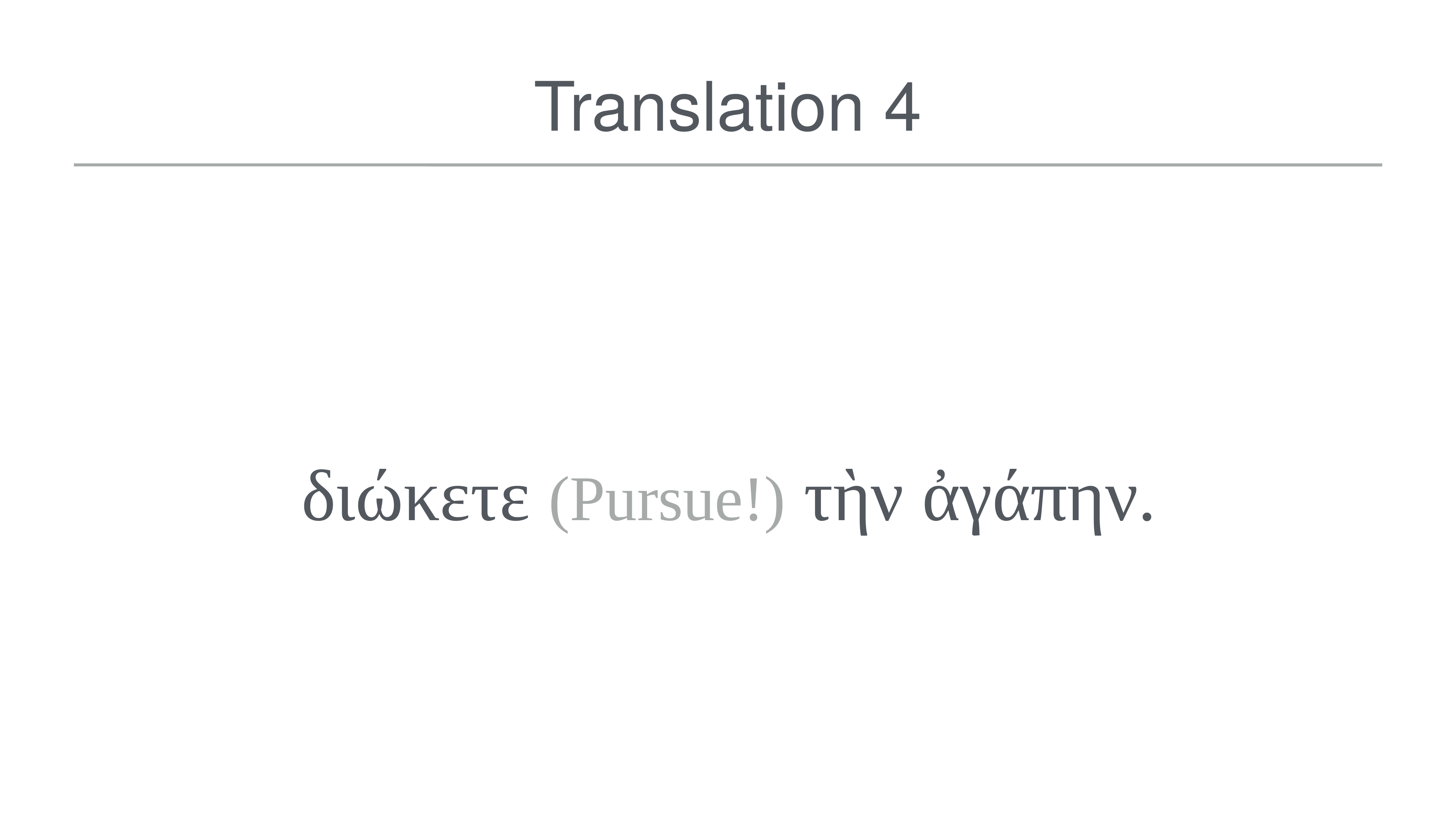

# Translation 4
διώκετε (Pursue!) τὴν ἀγάπην.